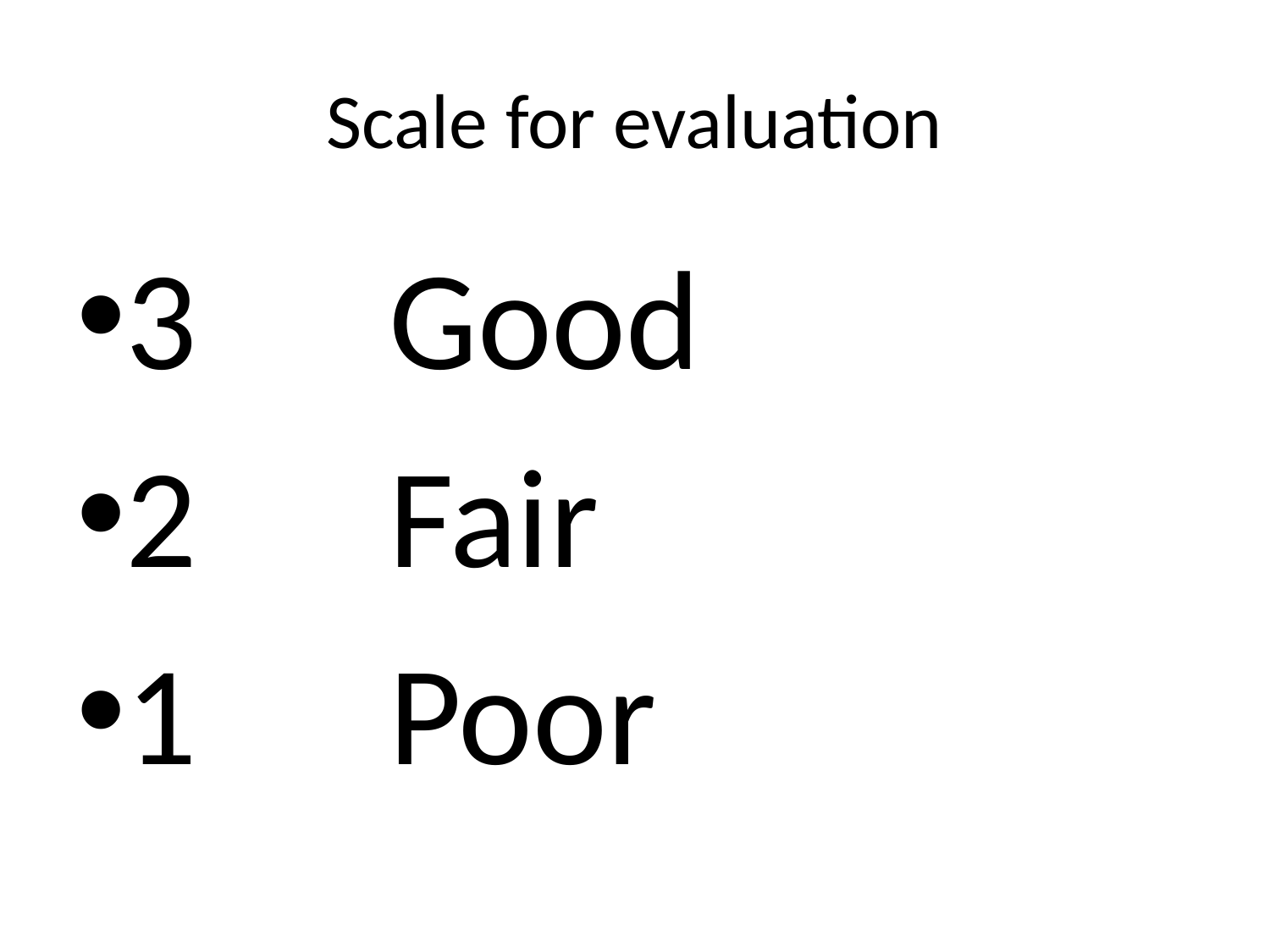

# Scale for evaluation
3      Good
2      Fair
1      Poor